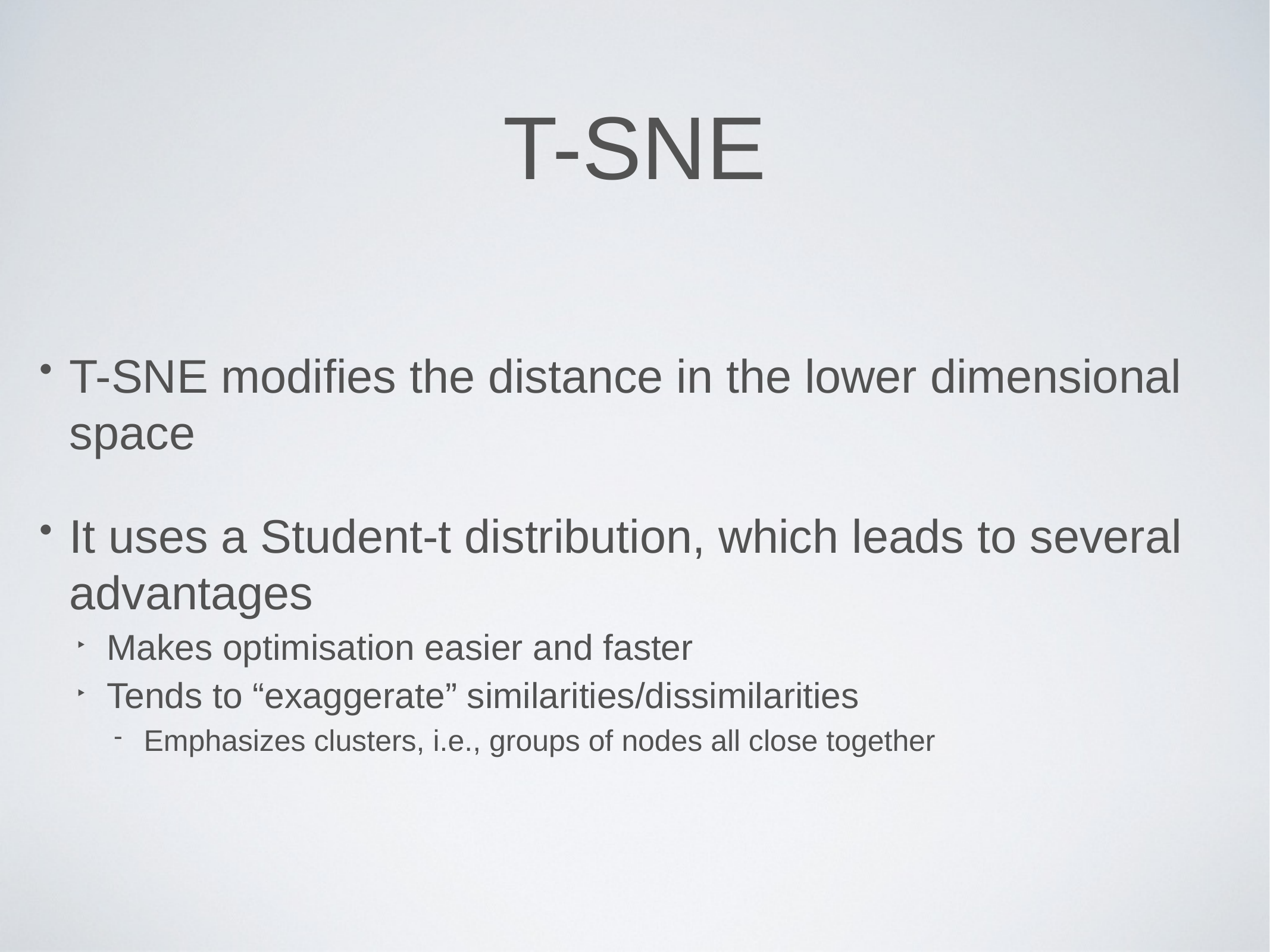

# t-SNE
T-SNE modifies the distance in the lower dimensional space
It uses a Student-t distribution, which leads to several advantages
Makes optimisation easier and faster
Tends to “exaggerate” similarities/dissimilarities
Emphasizes clusters, i.e., groups of nodes all close together
48